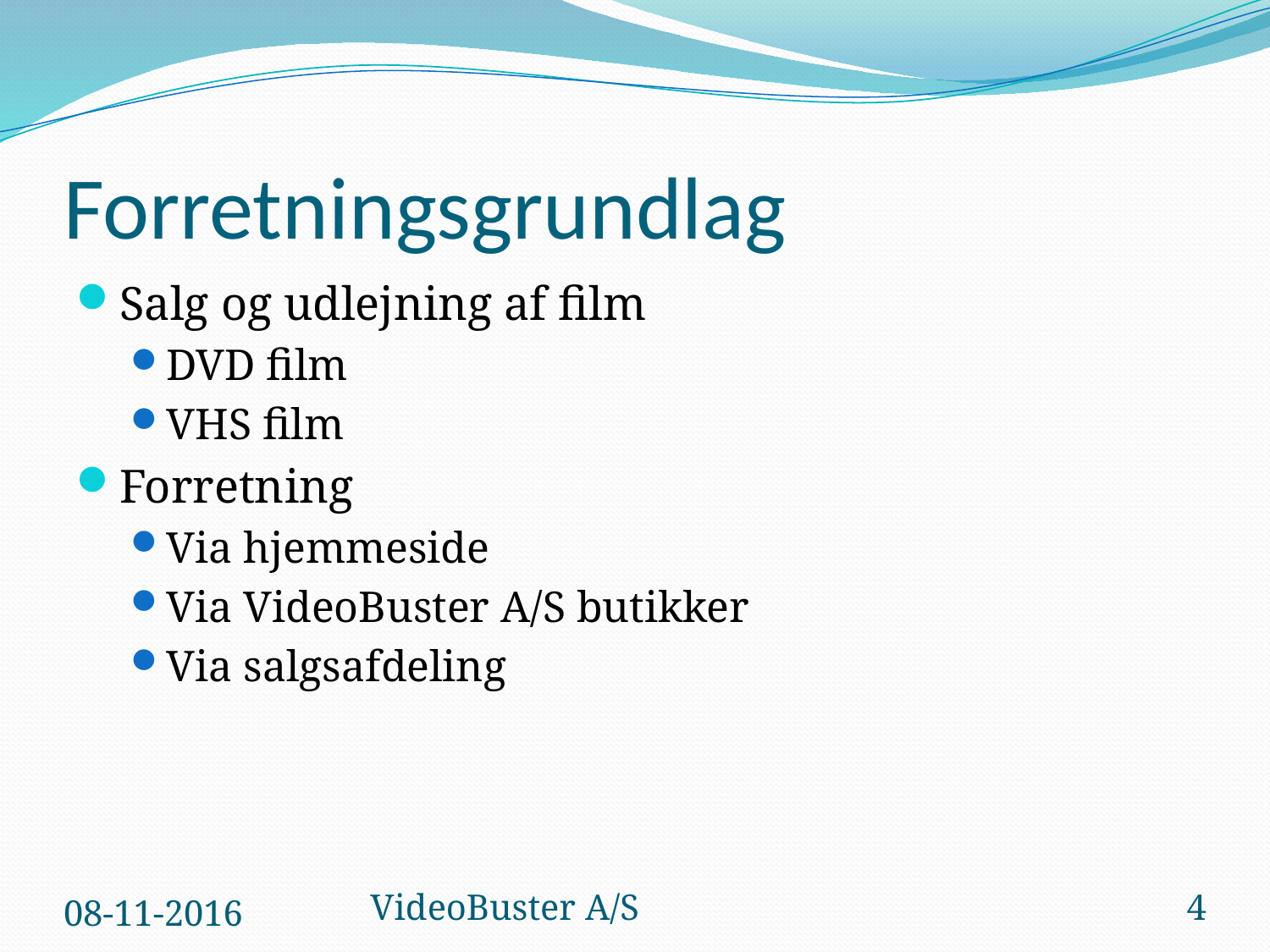

# Forretningsgrundlag
Salg og udlejning af film
DVD film
VHS film
Forretning
Via hjemmeside
Via VideoBuster A/S butikker
Via salgsafdeling

08-11-2016
VideoBuster A/S
4